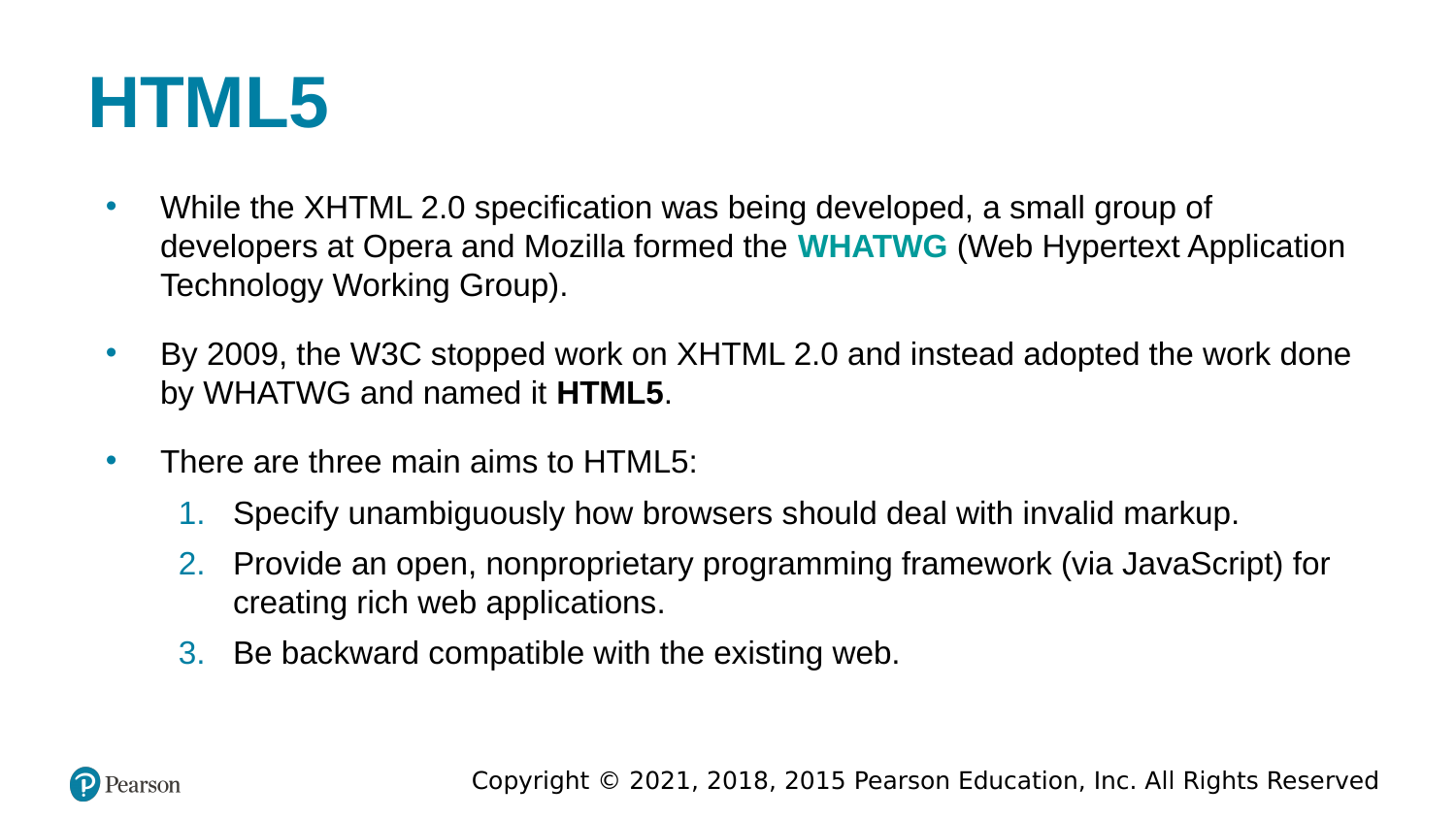

# HTML5
While the XHTML 2.0 specification was being developed, a small group of developers at Opera and Mozilla formed the WHATWG (Web Hypertext Application Technology Working Group).
By 2009, the W3C stopped work on XHTML 2.0 and instead adopted the work done by WHATWG and named it HTML5.
There are three main aims to HTML5:
Specify unambiguously how browsers should deal with invalid markup.
Provide an open, nonproprietary programming framework (via JavaScript) for creating rich web applications.
Be backward compatible with the existing web.